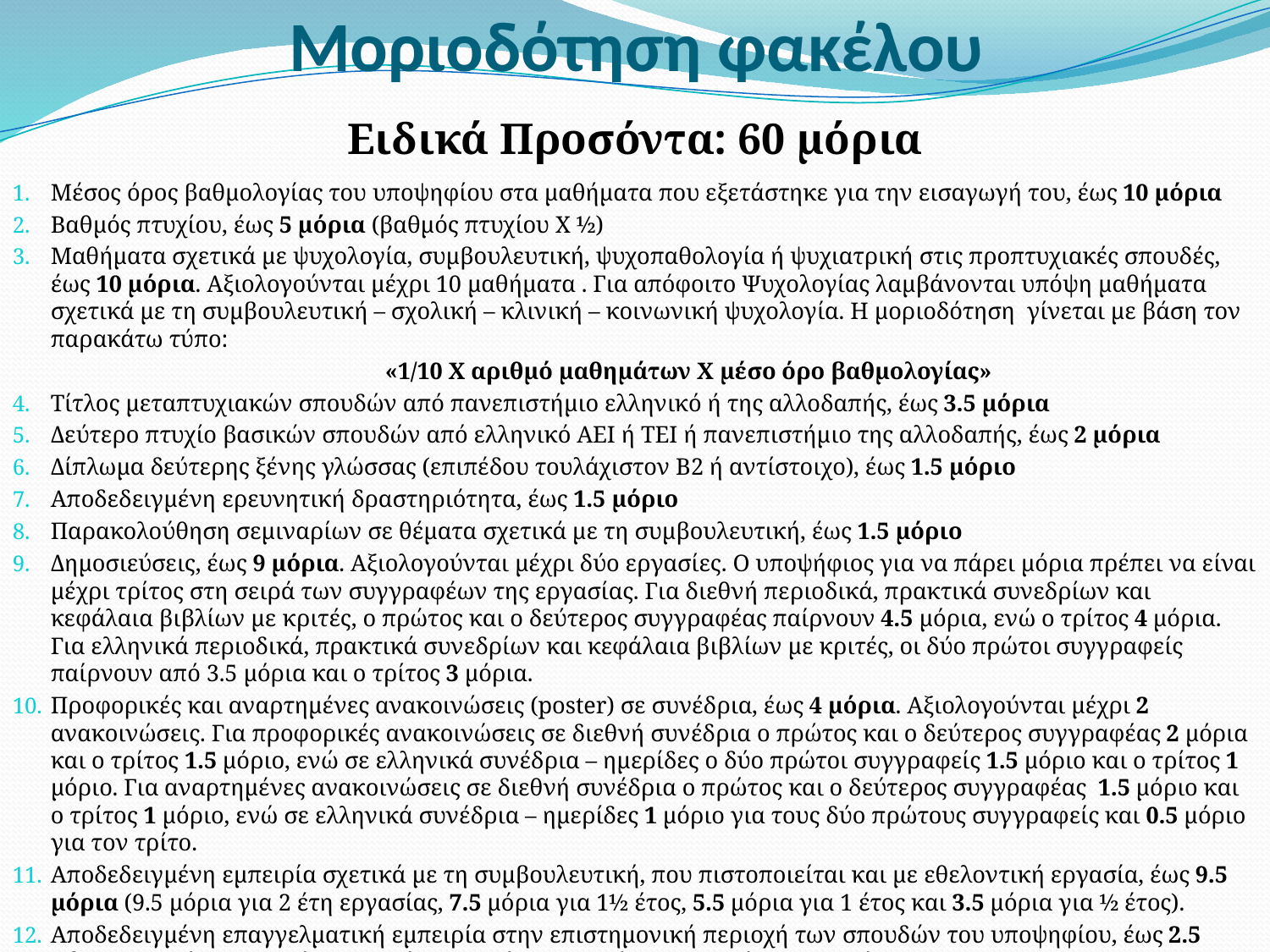

# Μοριοδότηση φακέλου
Ειδικά Προσόντα: 60 μόρια

Μέσος όρος βαθμολογίας του υποψηφίου στα μαθήματα που εξετάστηκε για την εισαγωγή του, έως 10 μόρια
Βαθμός πτυχίου, έως 5 μόρια (βαθμός πτυχίου Χ ½)
Μαθήματα σχετικά με ψυχολογία, συμβουλευτική, ψυχοπαθολογία ή ψυχιατρική στις προπτυχιακές σπουδές, έως 10 μόρια. Αξιολογούνται μέχρι 10 μαθήματα . Για απόφοιτο Ψυχολογίας λαμβάνονται υπόψη μαθήματα σχετικά με τη συμβουλευτική – σχολική – κλινική – κοινωνική ψυχολογία. Η μοριοδότηση  γίνεται με βάση τον παρακάτω τύπο:
		                    «1/10 Χ αριθμό μαθημάτων Χ μέσο όρο βαθμολογίας»
Τίτλος μεταπτυχιακών σπουδών από πανεπιστήμιο ελληνικό ή της αλλοδαπής, έως 3.5 μόρια
Δεύτερο πτυχίο βασικών σπουδών από ελληνικό ΑΕΙ ή ΤΕΙ ή πανεπιστήμιο της αλλοδαπής, έως 2 μόρια
Δίπλωμα δεύτερης ξένης γλώσσας (επιπέδου τουλάχιστον Β2 ή αντίστοιχο), έως 1.5 μόριο
Αποδεδειγμένη ερευνητική δραστηριότητα, έως 1.5 μόριο
Παρακολούθηση σεμιναρίων σε θέματα σχετικά με τη συμβουλευτική, έως 1.5 μόριο
Δημοσιεύσεις, έως 9 μόρια. Αξιολογούνται μέχρι δύο εργασίες. Ο υποψήφιος για να πάρει μόρια πρέπει να είναι μέχρι τρίτος στη σειρά των συγγραφέων της εργασίας. Για διεθνή περιοδικά, πρακτικά συνεδρίων και κεφάλαια βιβλίων με κριτές, ο πρώτος και ο δεύτερος συγγραφέας παίρνουν 4.5 μόρια, ενώ ο τρίτος 4 μόρια. Για ελληνικά περιοδικά, πρακτικά συνεδρίων και κεφάλαια βιβλίων με κριτές, οι δύο πρώτοι συγγραφείς παίρνουν από 3.5 μόρια και ο τρίτος 3 μόρια.
Προφορικές και αναρτημένες ανακοινώσεις (poster) σε συνέδρια, έως 4 μόρια. Αξιολογούνται μέχρι 2 ανακοινώσεις. Για προφορικές ανακοινώσεις σε διεθνή συνέδρια ο πρώτος και ο δεύτερος συγγραφέας 2 μόρια και ο τρίτος 1.5 μόριο, ενώ σε ελληνικά συνέδρια – ημερίδες ο δύο πρώτοι συγγραφείς 1.5 μόριο και ο τρίτος 1 μόριο. Για αναρτημένες ανακοινώσεις σε διεθνή συνέδρια ο πρώτος και ο δεύτερος συγγραφέας  1.5 μόριο και ο τρίτος 1 μόριο, ενώ σε ελληνικά συνέδρια – ημερίδες 1 μόριο για τους δύο πρώτους συγγραφείς και 0.5 μόριο για τον τρίτο.
Αποδεδειγμένη εμπειρία σχετικά με τη συμβουλευτική, που πιστοποιείται και με εθελοντική εργασία, έως 9.5 μόρια (9.5 μόρια για 2 έτη εργασίας, 7.5 μόρια για 1½ έτος, 5.5 μόρια για 1 έτος και 3.5 μόρια για ½ έτος).
Αποδεδειγμένη επαγγελματική εμπειρία στην επιστημονική περιοχή των σπουδών του υποψηφίου, έως 2.5 μόρια (2.5 μόρια για 2 έτη εργασίας, 1.5 μόριο για 1 έτος και 1 μόριο για ½ έτος).